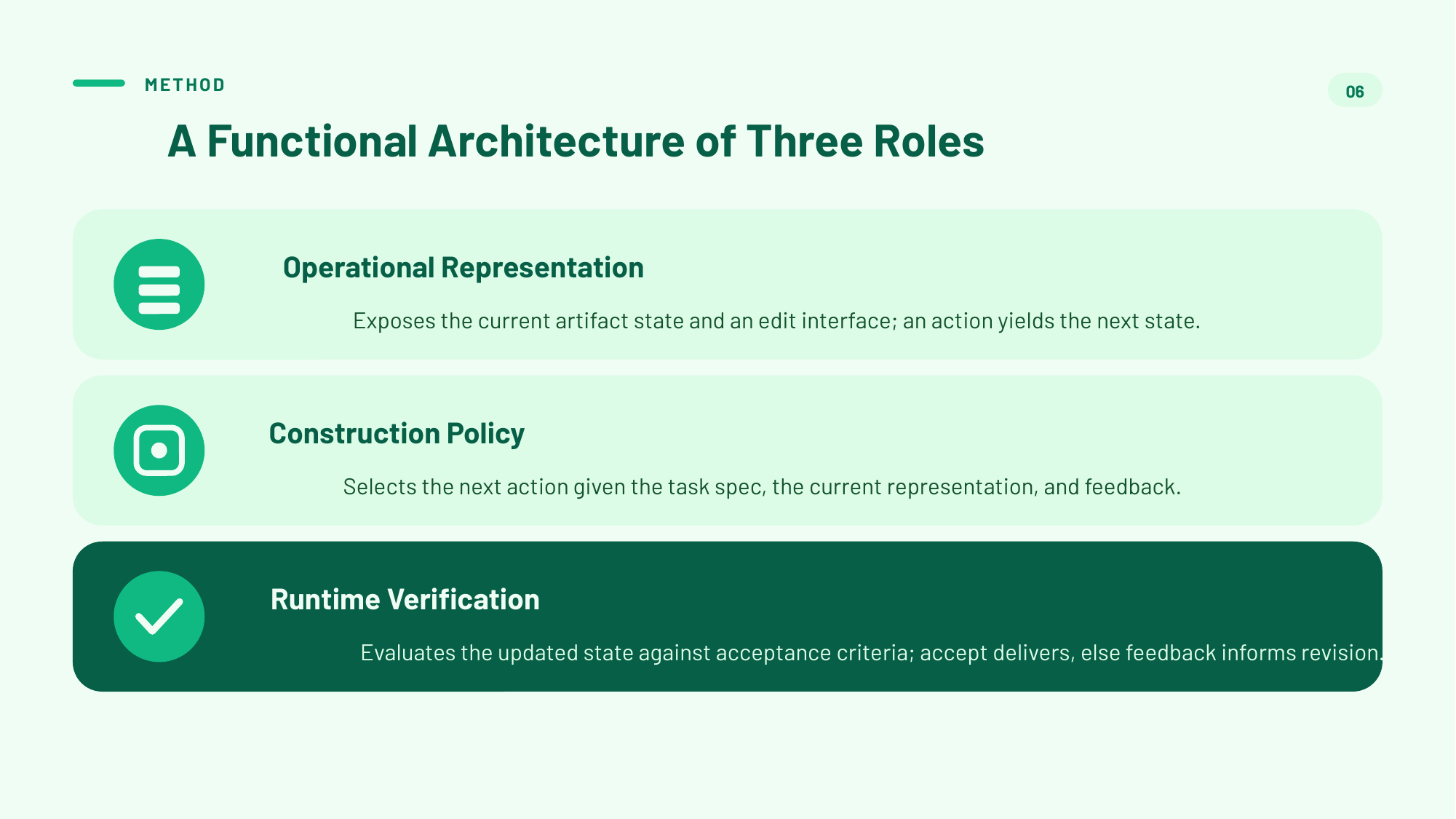

METHOD

06
A Functional Architecture of Three Roles

Operational Representation

Exposes the current artifact state and an edit interface; an action yields the next state.

Construction Policy

Selects the next action given the task spec, the current representation, and feedback.

Runtime Verification

Evaluates the updated state against acceptance criteria; accept delivers, else feedback informs revision.